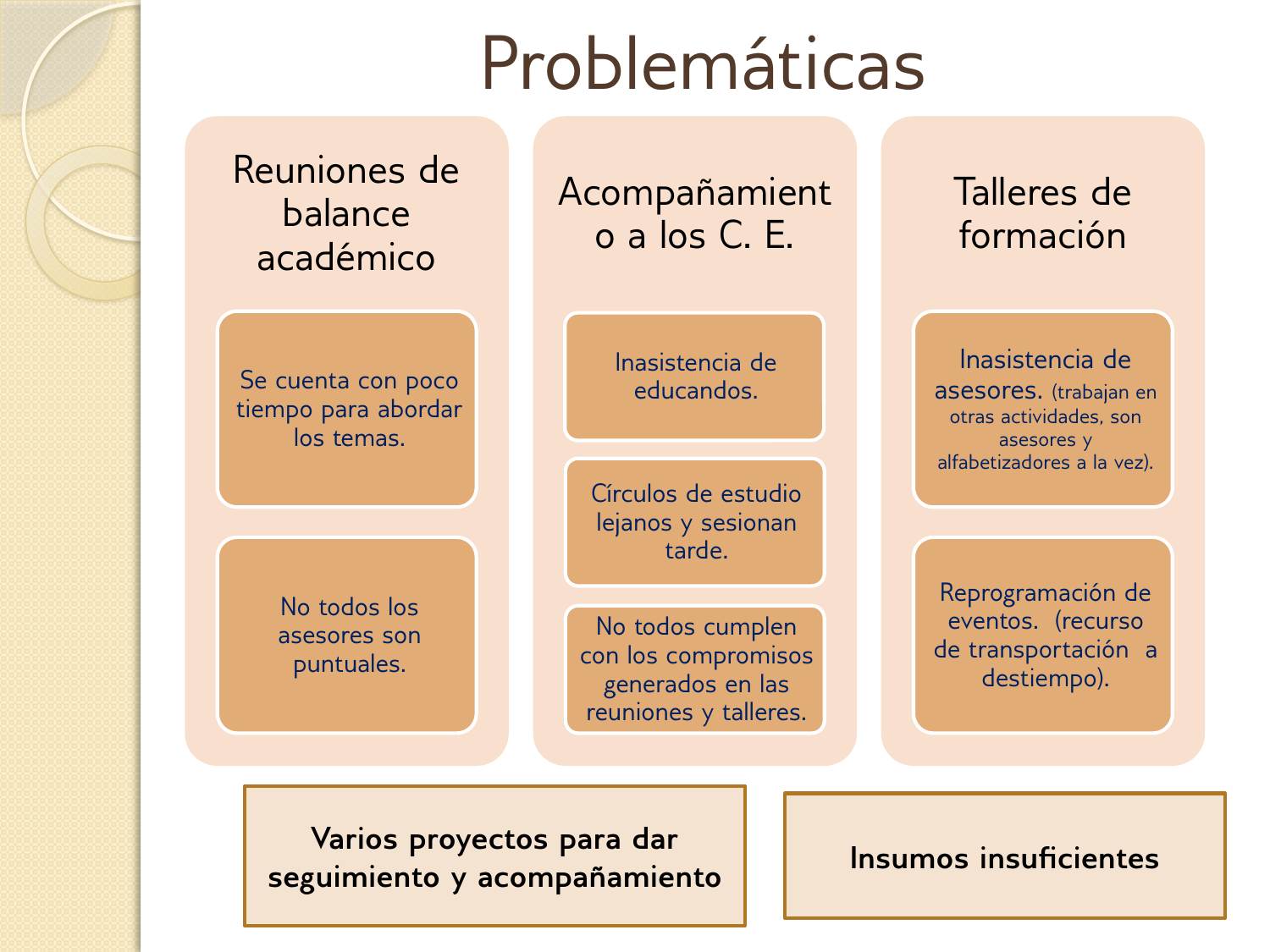

# Problemáticas
Reuniones de balance académico
Se cuenta con poco tiempo para abordar los temas.
No todos los asesores son puntuales.
Acompañamiento a los C. E.
Inasistencia de educandos.
Círculos de estudio lejanos y sesionan tarde.
No todos cumplen con los compromisos generados en las reuniones y talleres.
Talleres de formación
Inasistencia de asesores. (trabajan en otras actividades, son asesores y alfabetizadores a la vez).
Reprogramación de eventos.  (recurso de transportación  a destiempo).
Varios proyectos para dar seguimiento y acompañamiento
Insumos insuficientes